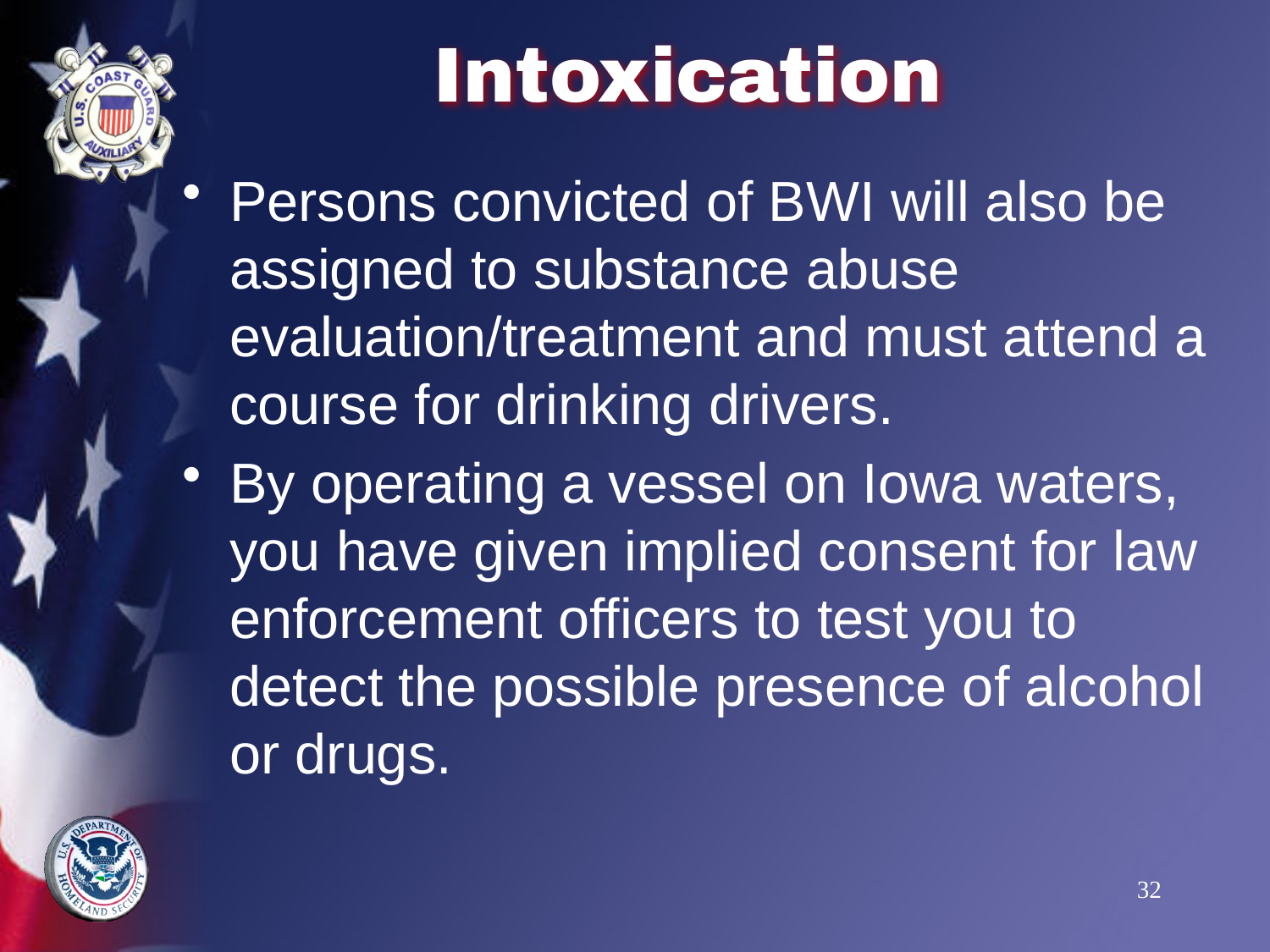

# Intoxication
Persons convicted of BWI will also be assigned to substance abuse evaluation/treatment and must attend a course for drinking drivers.
By operating a vessel on Iowa waters, you have given implied consent for law enforcement officers to test you to detect the possible presence of alcohol or drugs.
32